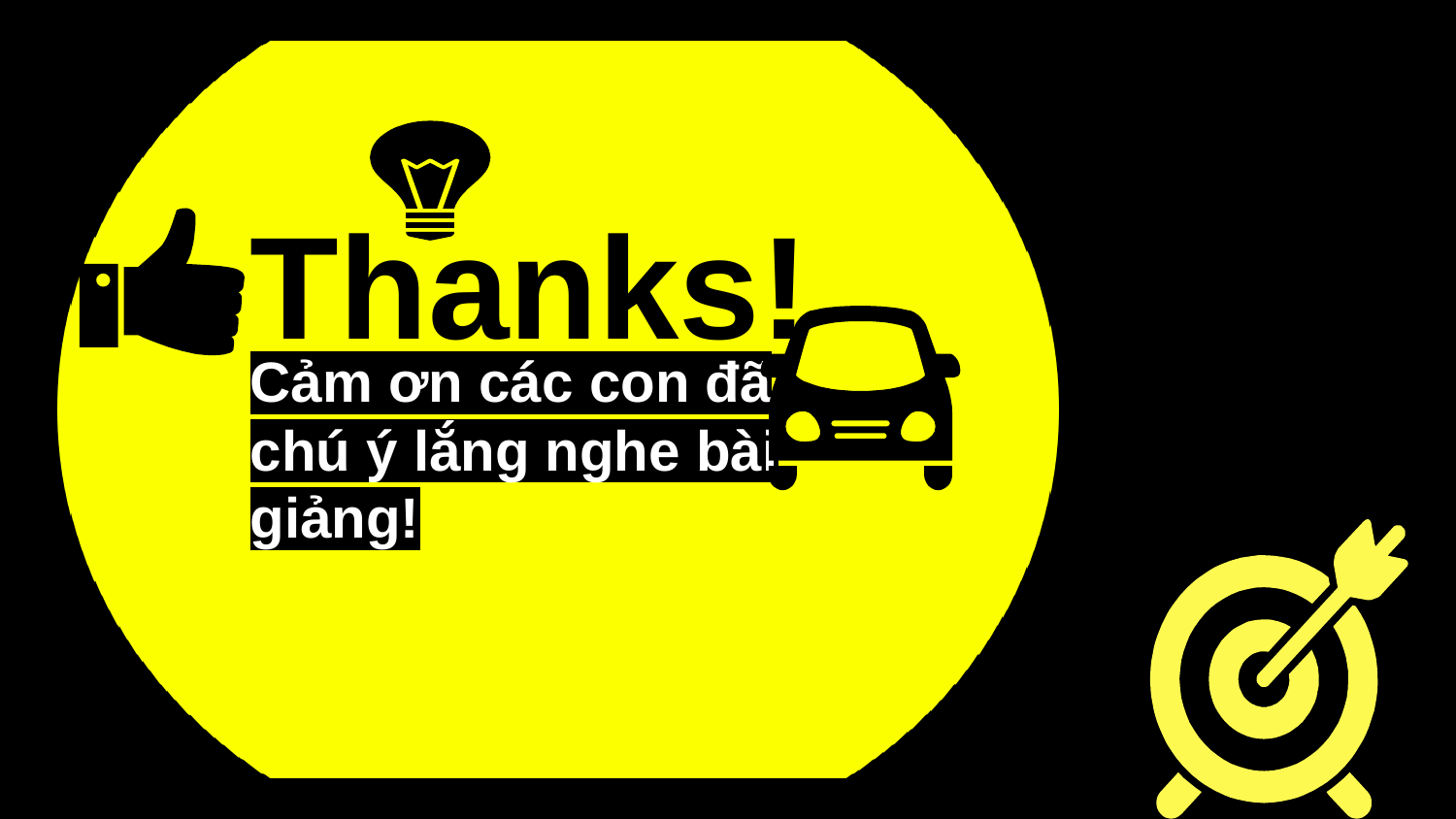

Thanks!

Cảm ơn các con đã chú ý lắng nghe bài giảng!